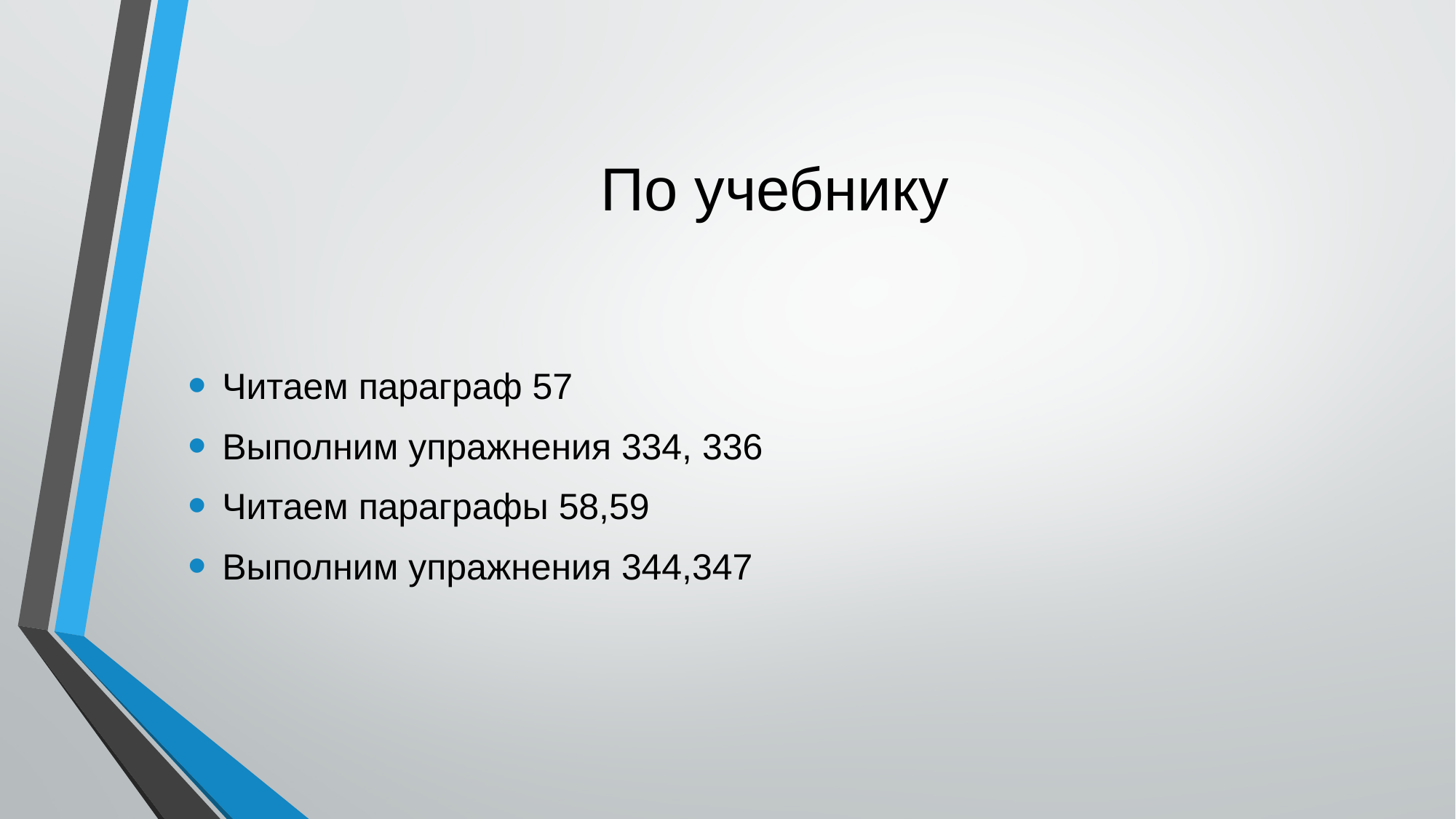

# По учебнику
Читаем параграф 57
Выполним упражнения 334, 336
Читаем параграфы 58,59
Выполним упражнения 344,347